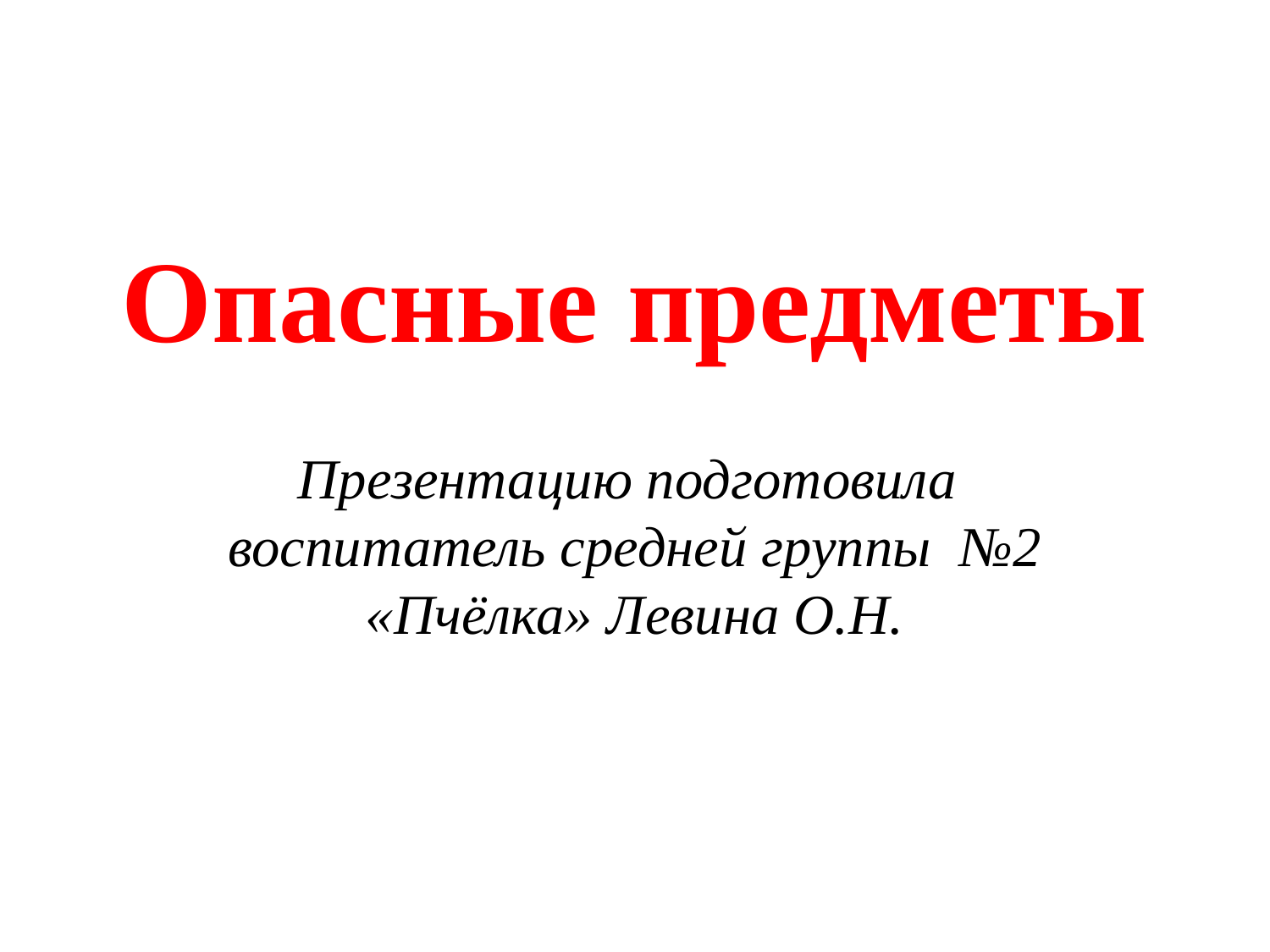

# Опасные предметы
Презентацию подготовила  воспитатель средней группы  №2 «Пчёлка» Левина О.Н.